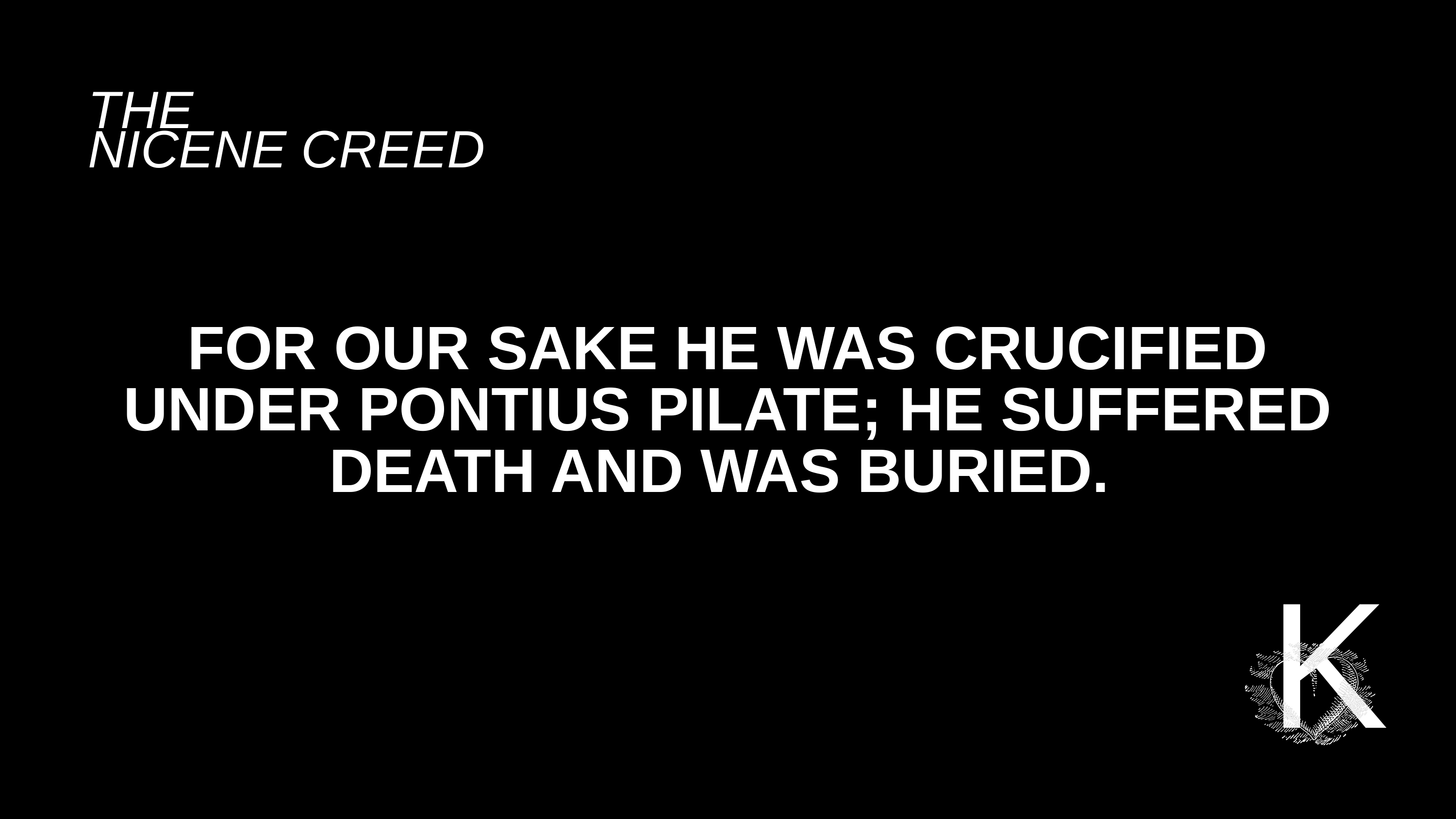

THE
NICENE CREED
FOR OUR SAKE HE WAS CRUCIFIED UNDER PONTIUS PILATE; HE SUFFERED DEATH AND WAS BURIED.
K